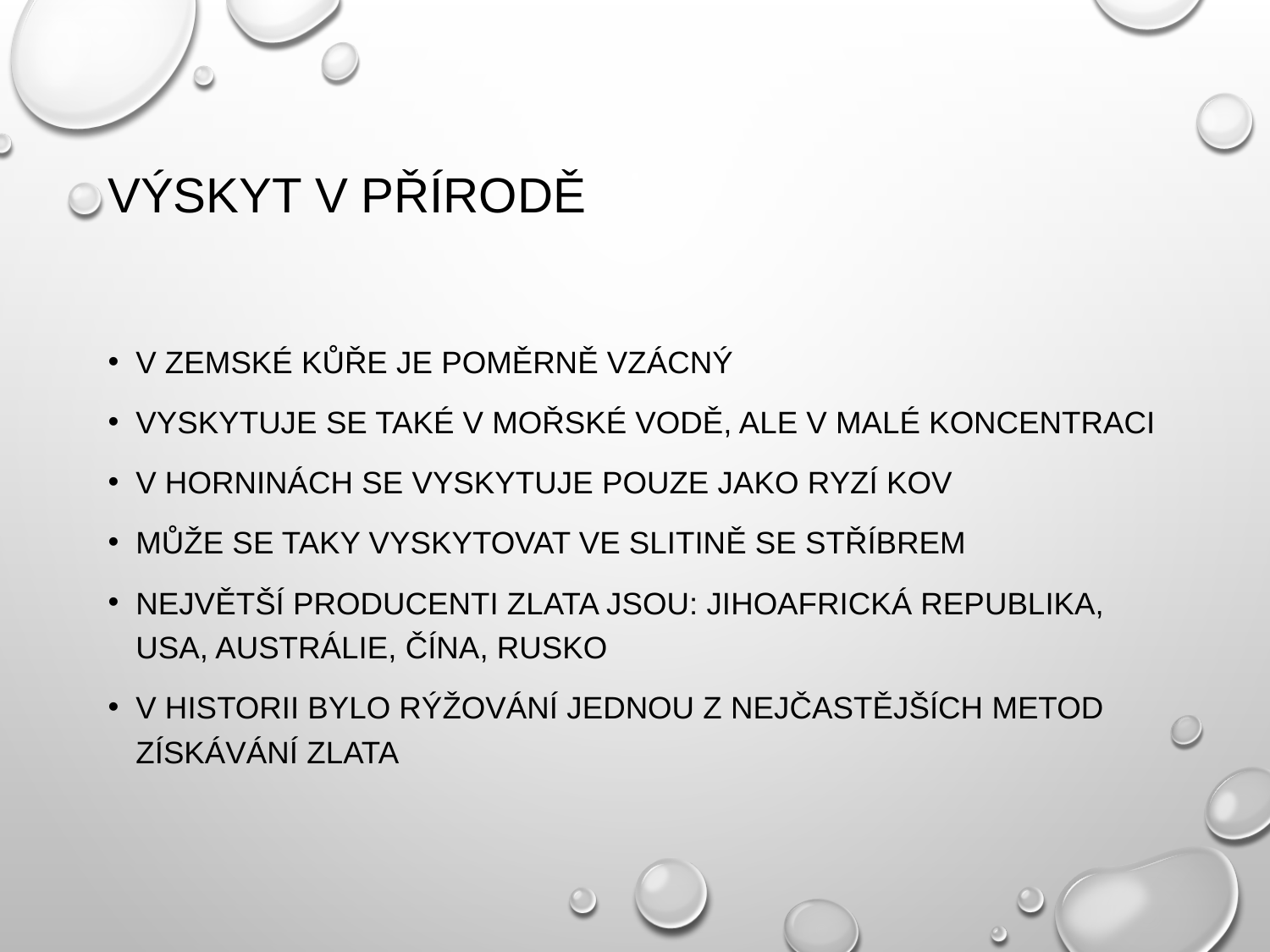

# Výskyt v přírodě
V zemské kůře je poměrně vzácný
Vyskytuje se také v mořské vodě, ale v malé koncentraci
V horninách se vyskytuje pouze jako ryzí kov
Může se taky vyskytovat ve slitině se stříbrem
Největší producenti zlata jsou: jihoafrická republika, usa, austrálie, čína, rusko
V historii bylo rýžování jednou z nejčastějších metod získávání zlata